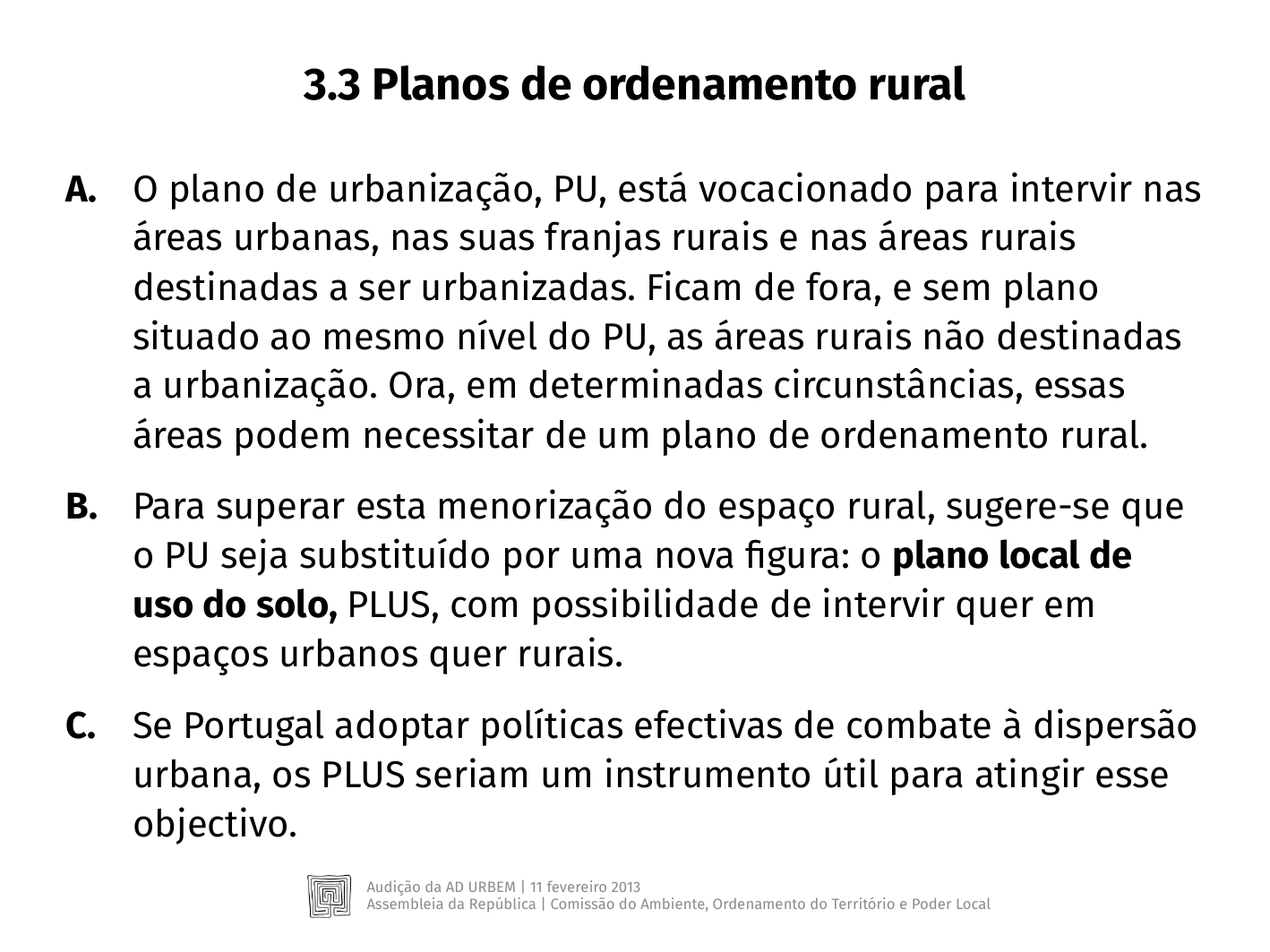

# 3.3 Planos de ordenamento rural
A.	O plano de urbanização, PU, está vocacionado para intervir nas áreas urbanas, nas suas franjas rurais e nas áreas rurais destinadas a ser urbanizadas. Ficam de fora, e sem plano situado ao mesmo nível do PU, as áreas rurais não destinadas a urbanização. Ora, em determinadas circunstâncias, essas áreas podem necessitar de um plano de ordenamento rural.
B.	Para superar esta menorização do espaço rural, sugere-se que o PU seja substituído por uma nova figura: o plano local de uso do solo, PLUS, com possibilidade de intervir quer em espaços urbanos quer rurais.
C.	Se Portugal adoptar políticas efectivas de combate à dispersão urbana, os PLUS seriam um instrumento útil para atingir esse objectivo.
Audição da Ad Urbem | 11 fevereiro 2013
Assembleia da República | Comissão do Ambiente, Ordenamento do Território e Poder Local